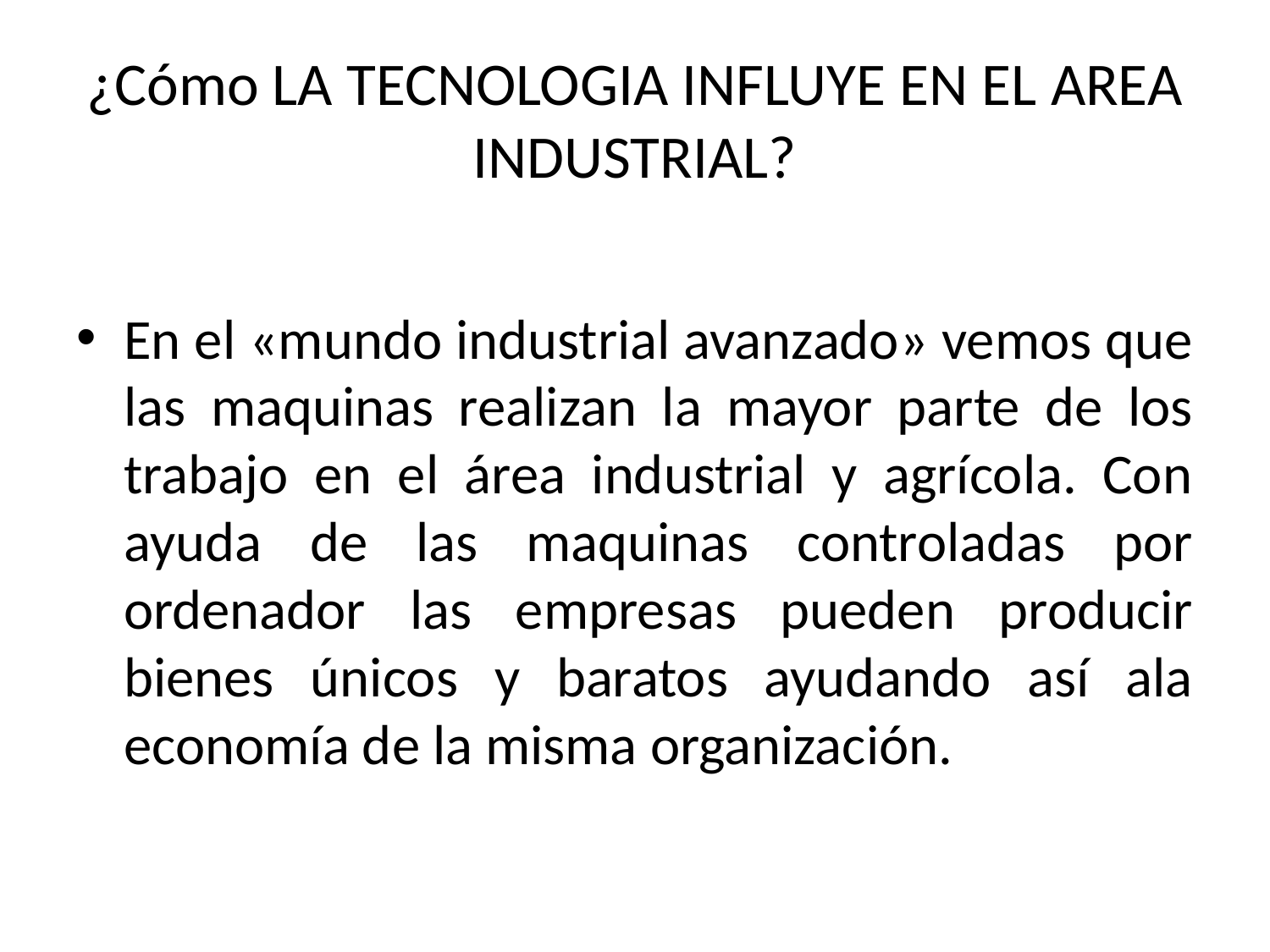

# ¿Cómo LA TECNOLOGIA INFLUYE EN EL AREA INDUSTRIAL?
En el «mundo industrial avanzado» vemos que las maquinas realizan la mayor parte de los trabajo en el área industrial y agrícola. Con ayuda de las maquinas controladas por ordenador las empresas pueden producir bienes únicos y baratos ayudando así ala economía de la misma organización.